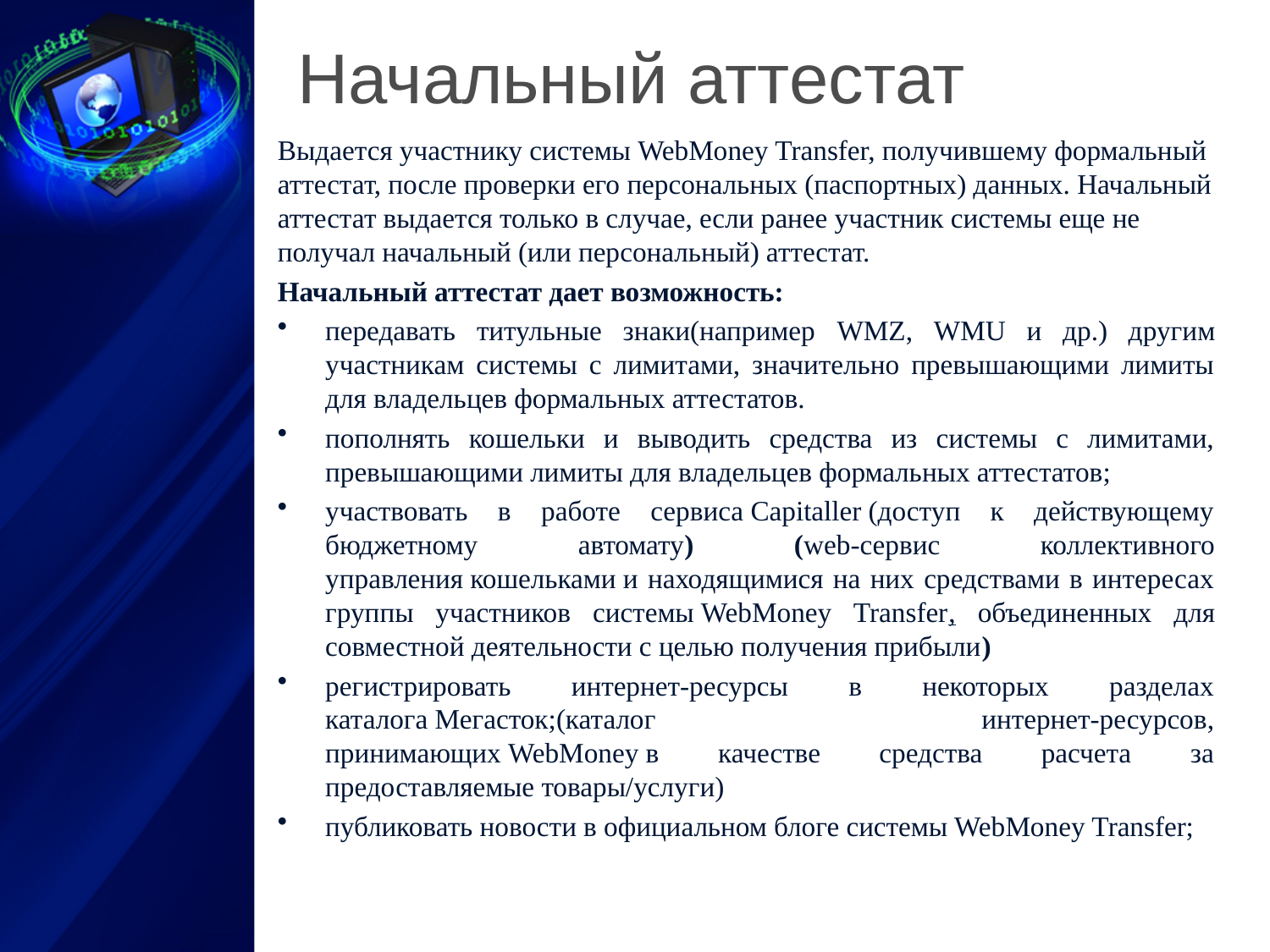

# Начальный аттестат
Выдается участнику системы WebMoney Transfer, получившему формальный аттестат, после проверки его персональных (паспортных) данных. Начальный аттестат выдается только в случае, если ранее участник системы еще не получал начальный (или персональный) аттестат.
Начальный аттестат дает возможность:
передавать титульные знаки(например WMZ, WMU и др.) другим участникам системы с лимитами, значительно превышающими лимиты для владельцев формальных аттестатов.
пополнять кошельки и выводить средства из системы с лимитами, превышающими лимиты для владельцев формальных аттестатов;
участвовать в работе сервиса Capitaller (доступ к действующему бюджетному автомату) (web-сервис коллективного управления кошельками и находящимися на них средствами в интересах группы участников системы WebMoney Transfer, объединенных для совместной деятельности с целью получения прибыли)
регистрировать интернет-ресурсы в некоторых разделах каталога Мегасток;(каталог интернет-ресурсов, принимающих WebMoney в качестве средства расчета за предоставляемые товары/услуги)
публиковать новости в официальном блоге системы WebMoney Transfer;